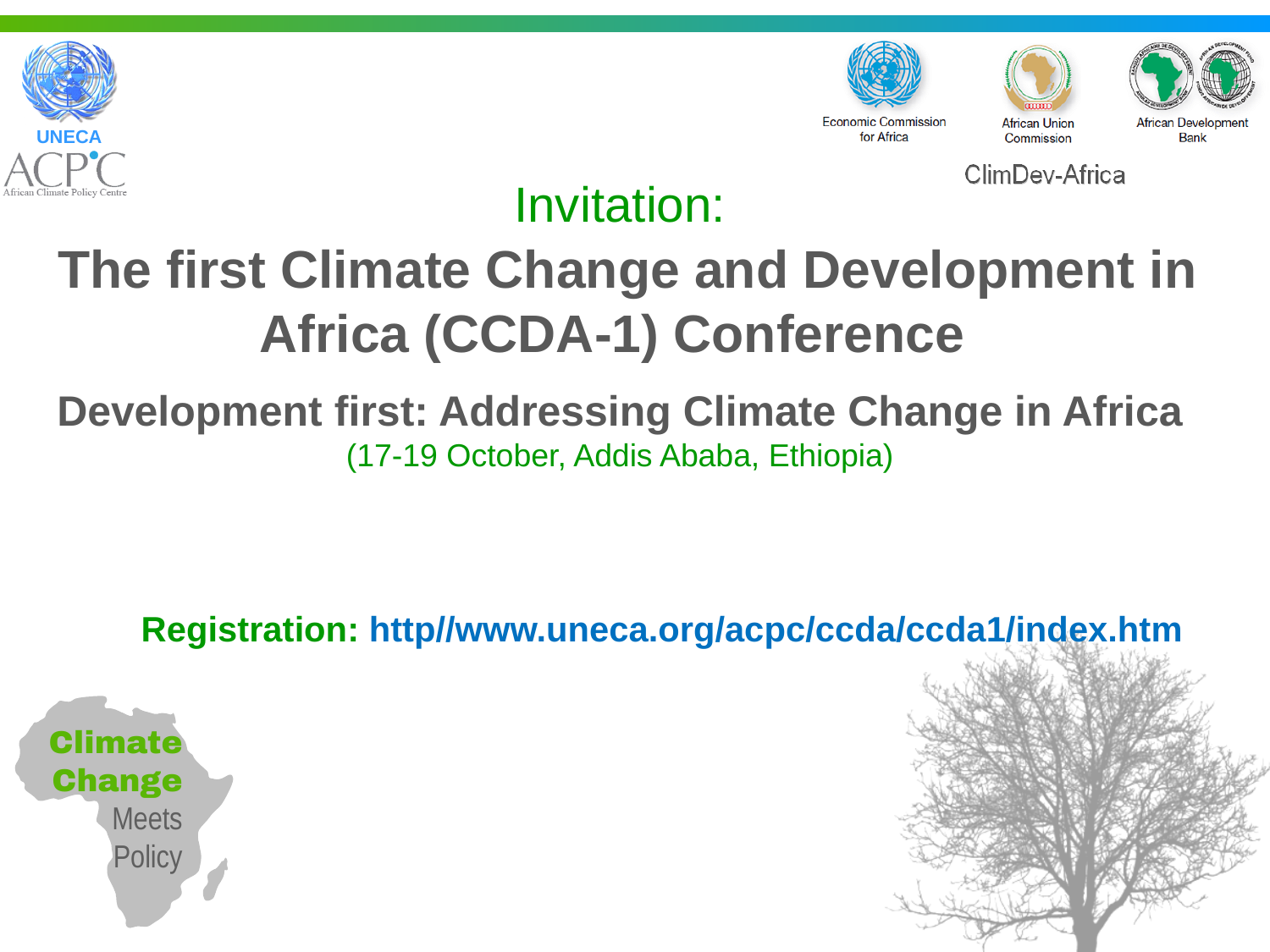

# Invitation: The first Climate Change and Development in Africa (CCDA-1) Conference Development first: Addressing Climate Change in Africa (17-19 October, Addis Ababa, Ethiopia)
 Registration: http//www.uneca.org/acpc/ccda/ccda1/index.htm

Climate Change Meets Policy